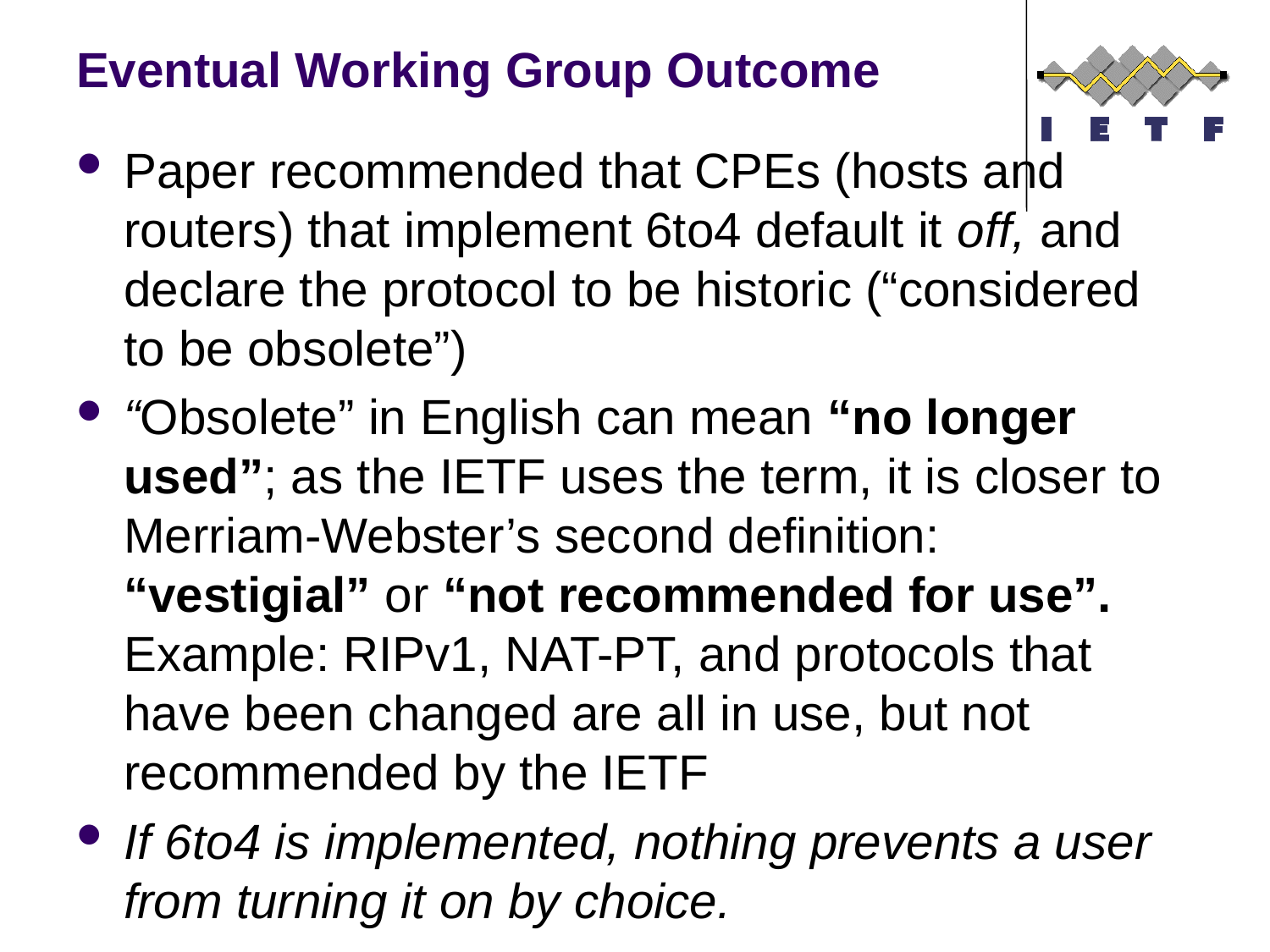

# Eventual Working Group Outcome
Paper recommended that CPEs (hosts and routers) that implement 6to4 default it off, and declare the protocol to be historic (“considered to be obsolete”)
“Obsolete” in English can mean “no longer used”; as the IETF uses the term, it is closer to Merriam-Webster’s second definition: “vestigial” or “not recommended for use”. Example: RIPv1, NAT-PT, and protocols that have been changed are all in use, but not recommended by the IETF
If 6to4 is implemented, nothing prevents a user from turning it on by choice.